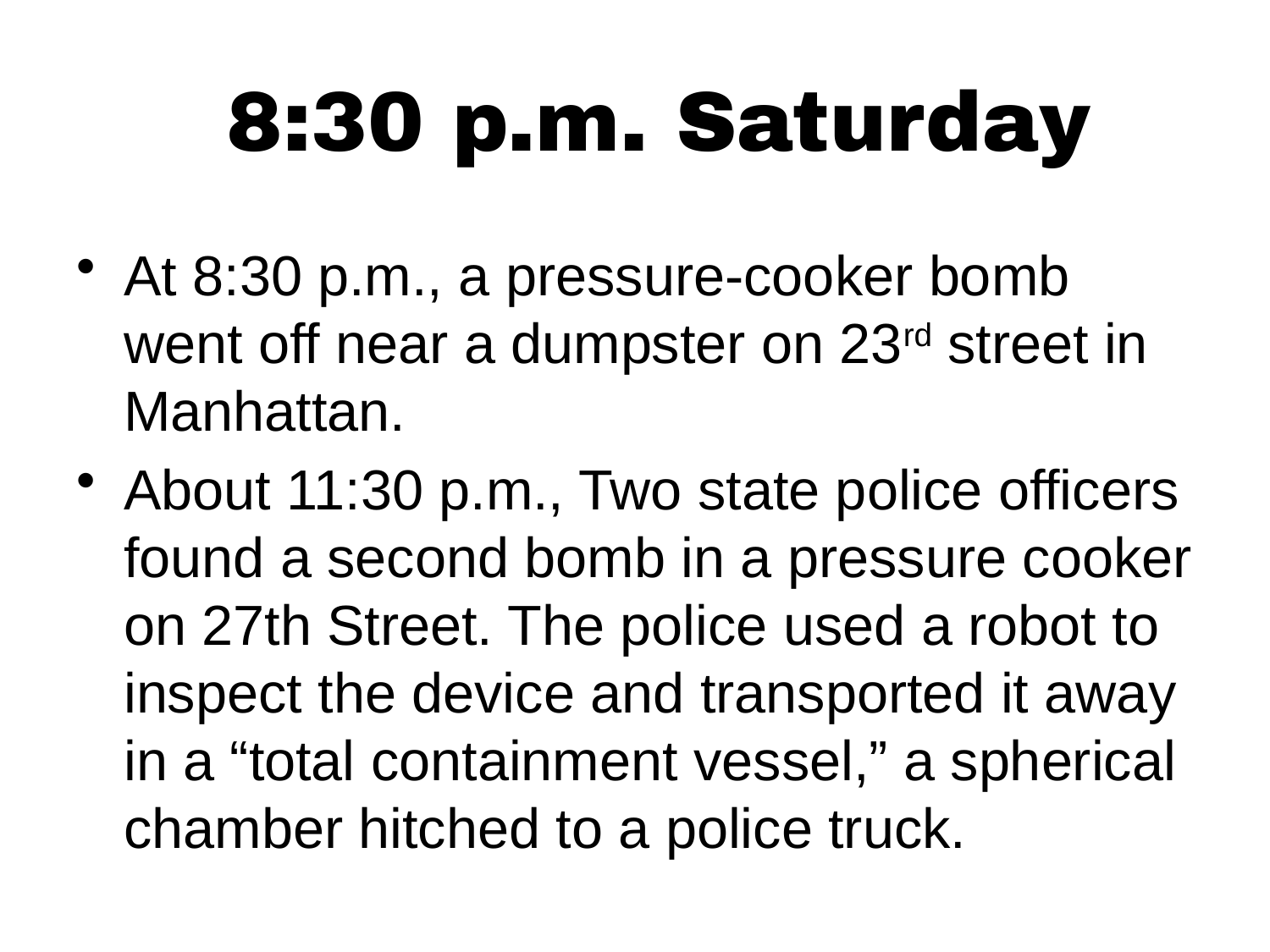

# 8:30 p.m. Saturday
At 8:30 p.m., a pressure-cooker bomb went off near a dumpster on 23rd street in Manhattan.
About 11:30 p.m., Two state police officers found a second bomb in a pressure cooker on 27th Street. The police used a robot to inspect the device and transported it away in a “total containment vessel,” a spherical chamber hitched to a police truck.